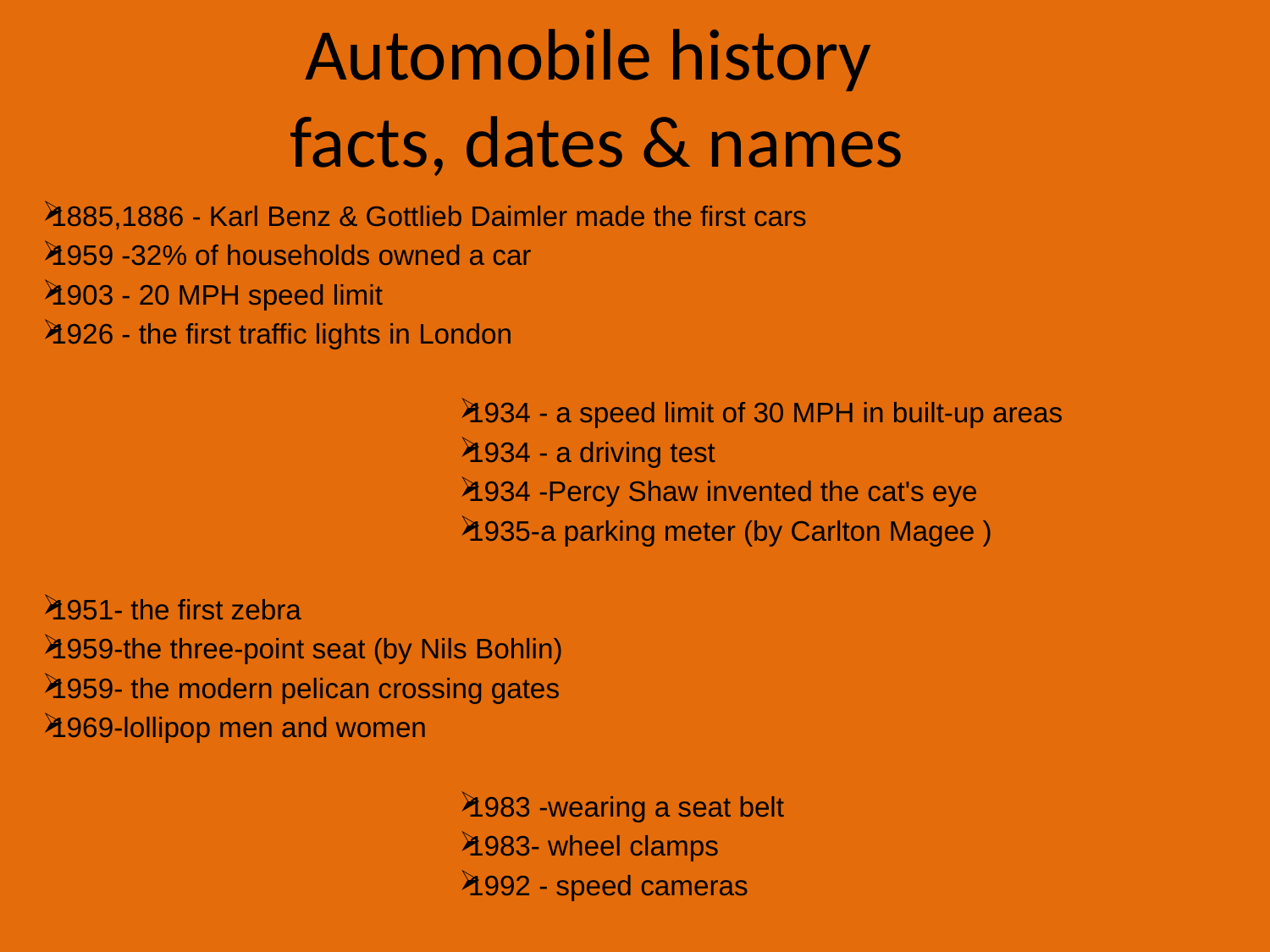

# Automobile history facts, dates & names

1885,1886 - Karl Benz & Gottlieb Daimler made the first cars
1959 -32% of households owned a car
1903 - 20 MPH speed limit
1926 - the first traffic lights in London

1934 - a speed limit of 30 MPH in built-up areas
1934 - a driving test
1934 -Percy Shaw invented the cat's eye
1935-a parking meter (by Carlton Magee )

1951- the first zebra
1959-the three-point seat (by Nils Bohlin)
1959- the modern pelican crossing gates
1969-lollipop men and women

1983 -wearing a seat belt
1983- wheel clamps
1992 - speed cameras